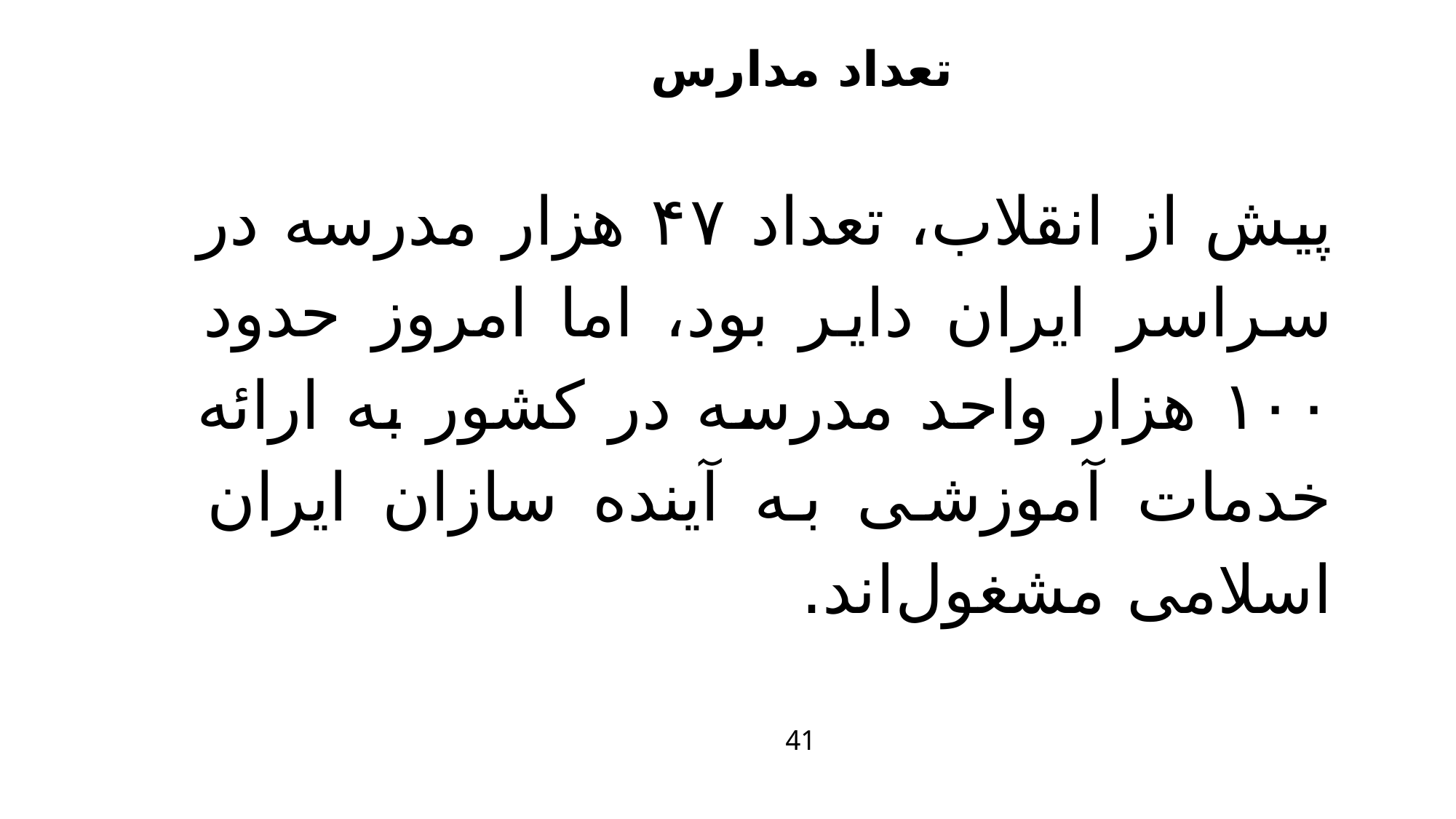

تعداد مدارس
پیش از انقلاب، تعداد ۴۷ هزار مدرسه در سراسر ایران دایر بود، اما امروز حدود ۱۰۰ هزار واحد مدرسه در کشور به ارائه خدمات آموزشی به آینده سازان ایران اسلامی مشغول‌اند.
41